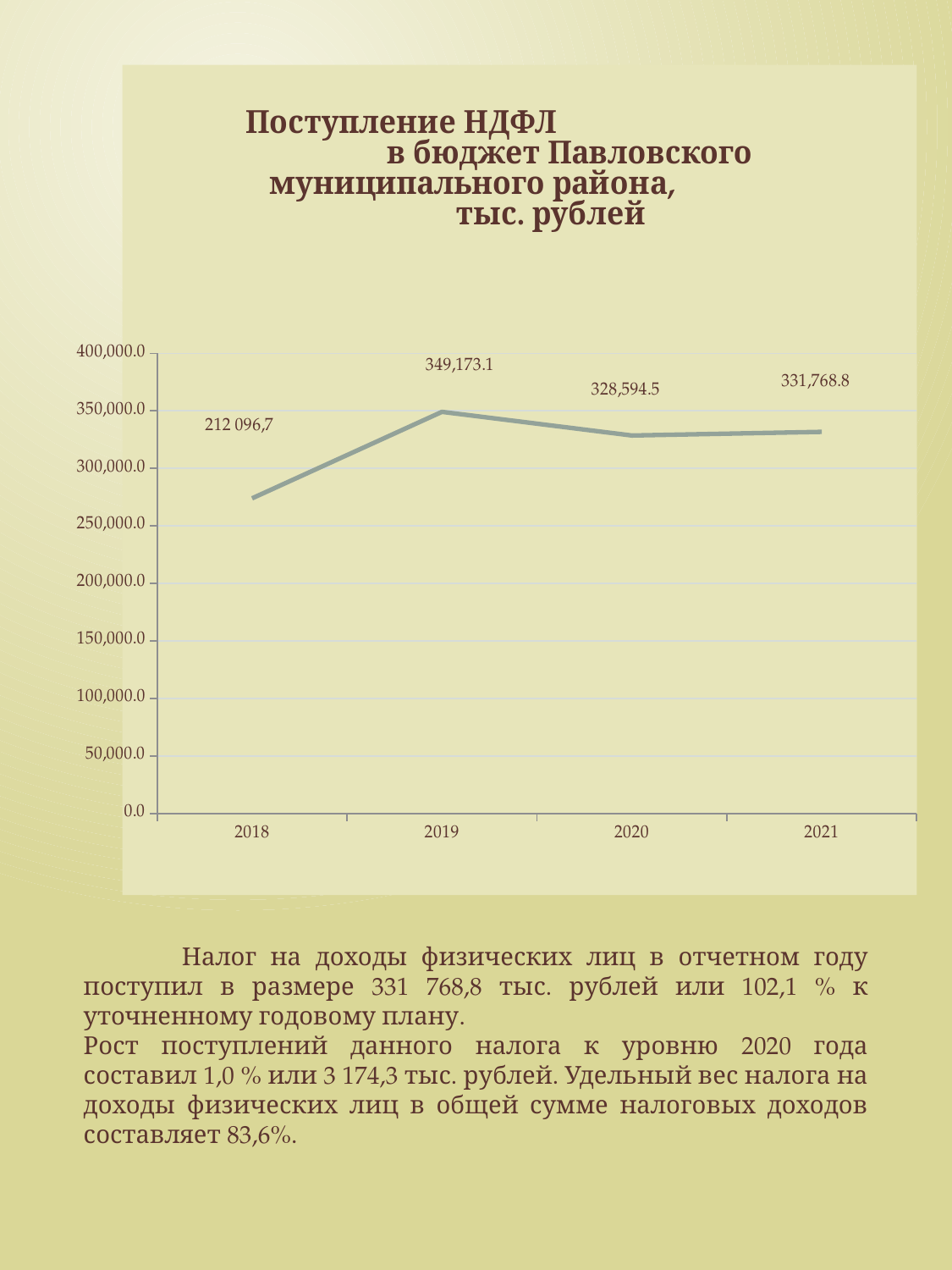

### Chart: Поступление НДФЛ                                              в бюджет Павловского муниципального района,                       тыс. рублей

| Category | НДФЛ |
|---|---|
| 2018 | 273942.4 |
| 2019 | 349173.1 |
| 2020 | 328594.5 |
| 2021 | 331768.8 |

       Налог на доходы физических лиц в отчетном году поступил в размере 331 768,8 тыс. рублей или 102,1 % к уточненному годовому плану.
Рост поступлений данного налога к уровню 2020 года составил 1,0 % или 3 174,3 тыс. рублей. Удельный вес налога на доходы физических лиц в общей сумме налоговых доходов составляет 83,6%.